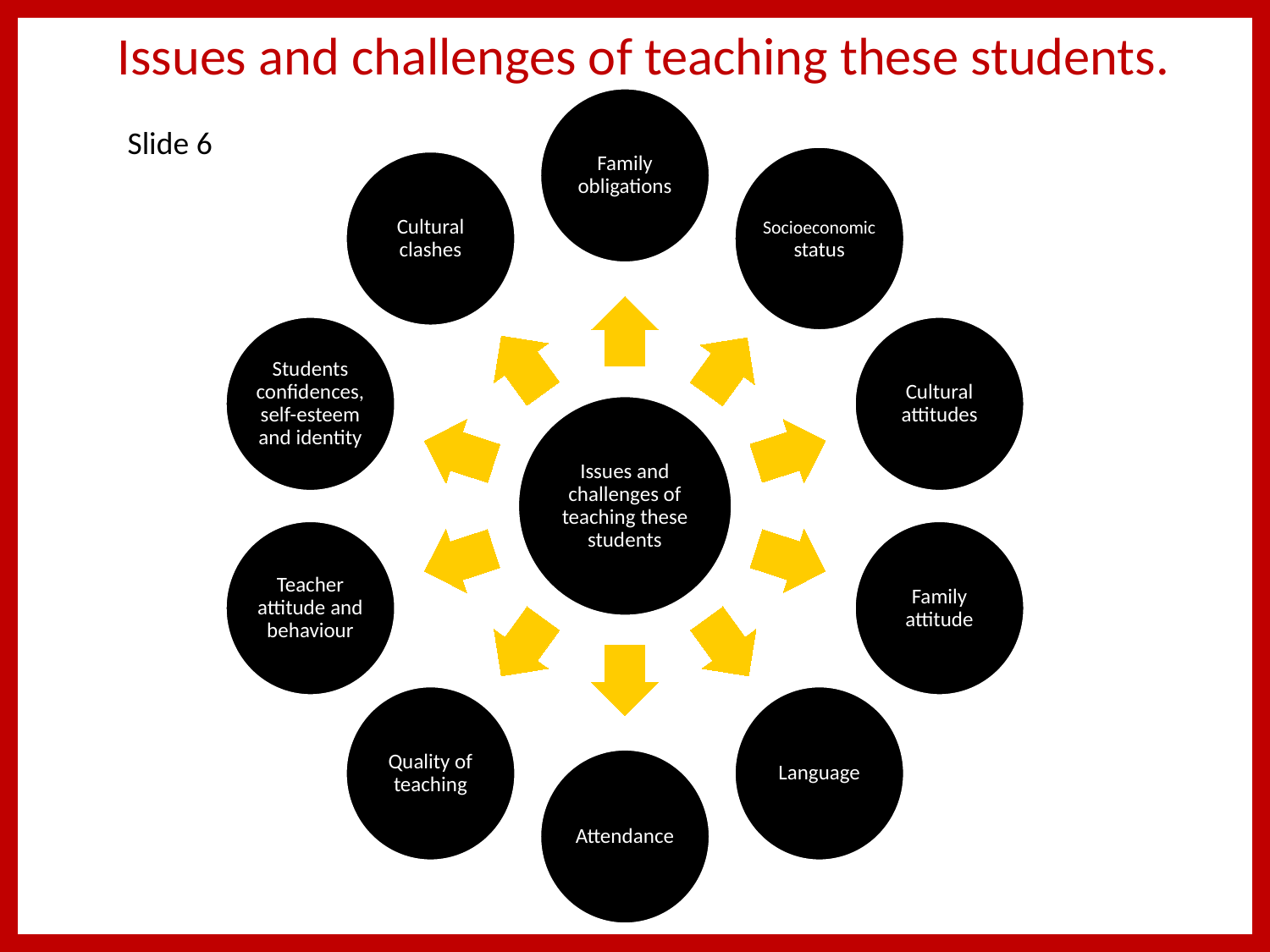

Issues and challenges of teaching these students.
Issues and challenges of teaching these students

Family obligations

Socioeconomic status

Cultural attitudes

Family attitude

Language

Attendance

Quality of teaching

Teacher attitude and behaviour

Students confidences, self-esteem and identity

Cultural clashes
Slide 6